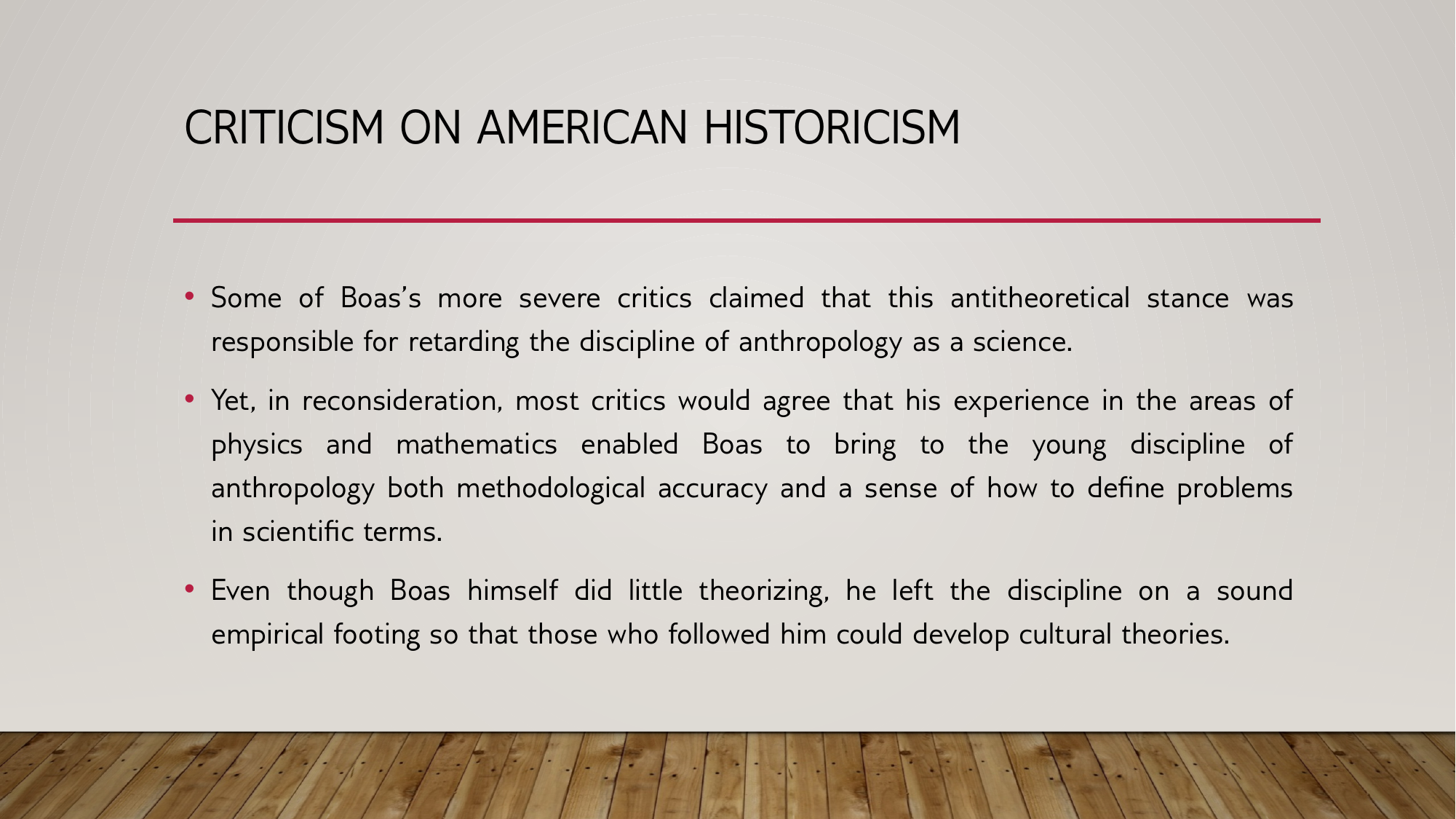

# Criticism on American Historicism
Some of Boas’s more severe critics claimed that this antitheoretical stance was responsible for retarding the discipline of anthropology as a science.
Yet, in reconsideration, most critics would agree that his experience in the areas of physics and mathematics enabled Boas to bring to the young discipline of anthropology both methodological accuracy and a sense of how to define problems in scientific terms.
Even though Boas himself did little theorizing, he left the discipline on a sound empirical footing so that those who followed him could develop cultural theories.